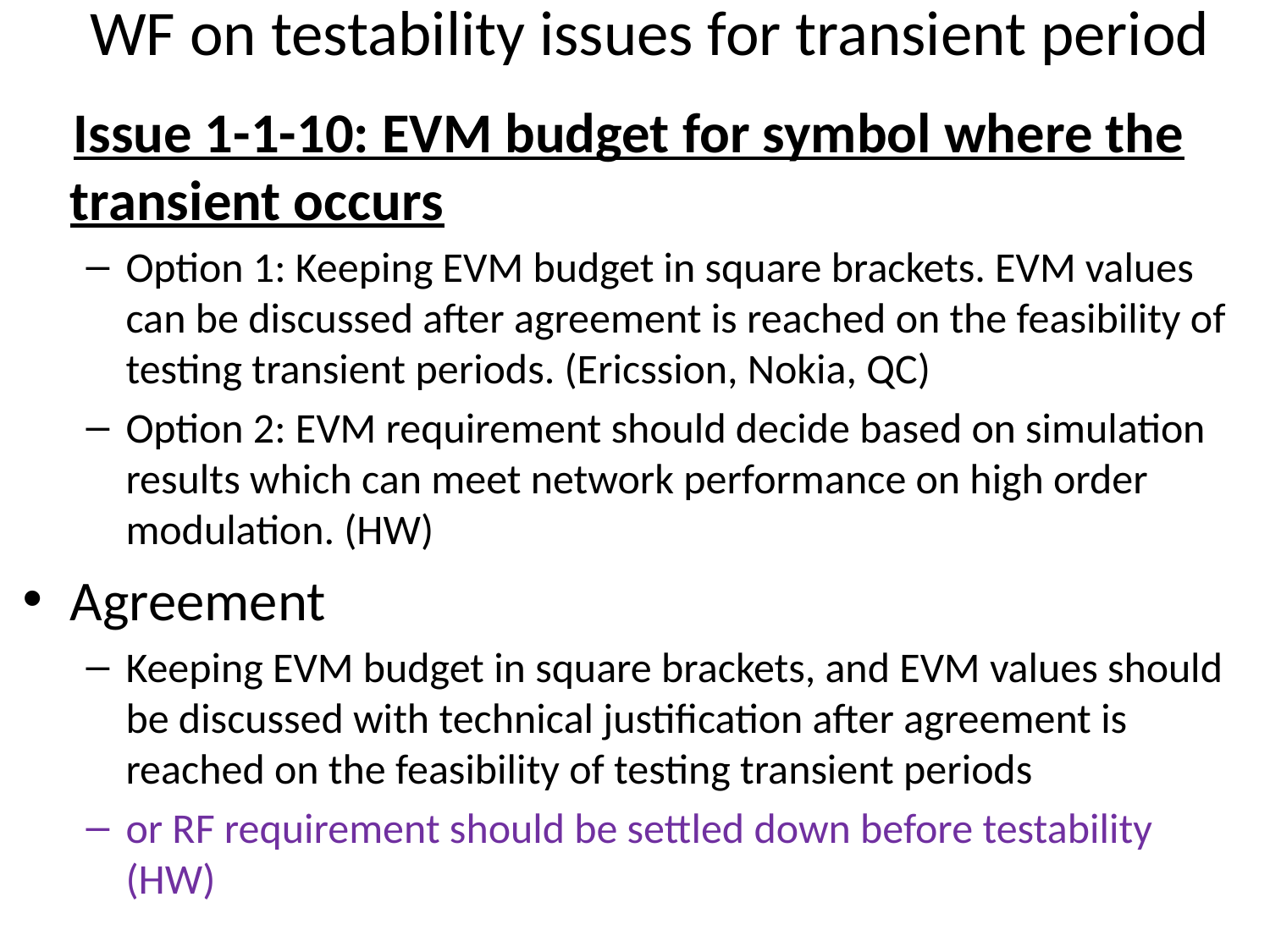

# WF on testability issues for transient period
    Issue 1-1-10: EVM budget for symbol where the transient occurs
Option 1: Keeping EVM budget in square brackets. EVM values can be discussed after agreement is reached on the feasibility of testing transient periods. (Ericssion, Nokia, QC)
Option 2: EVM requirement should decide based on simulation results which can meet network performance on high order modulation. (HW)
Agreement
Keeping EVM budget in square brackets, and EVM values should be discussed with technical justification after agreement is reached on the feasibility of testing transient periods
or RF requirement should be settled down before testability (HW)